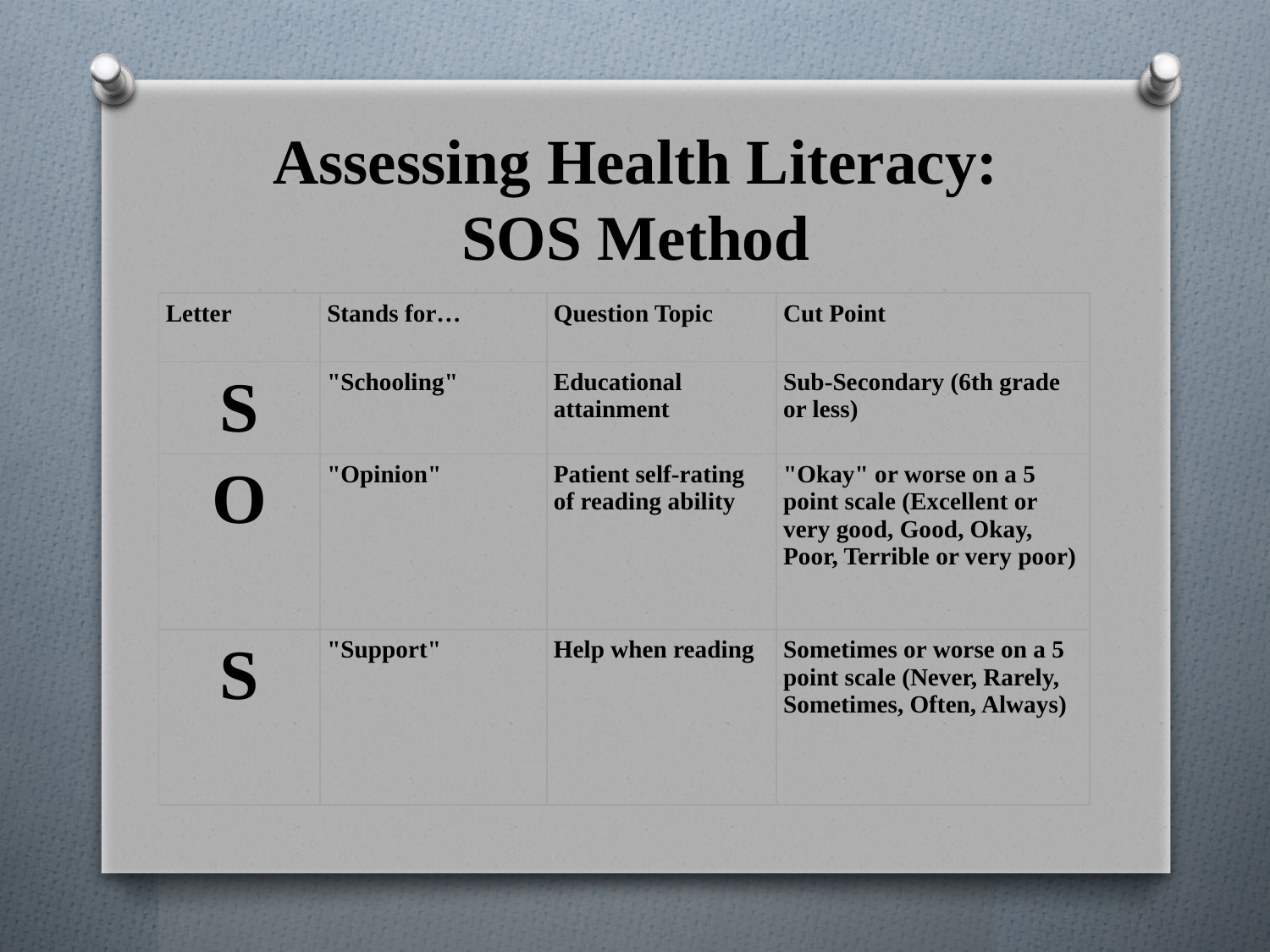

# Assessing Health Literacy: SOS Method
| Letter | Stands for… | Question Topic | Cut Point |
| --- | --- | --- | --- |
| S | "Schooling" | Educational attainment | Sub-Secondary (6th grade or less) |
| O | "Opinion" | Patient self-rating of reading ability | "Okay" or worse on a 5 point scale (Excellent or very good, Good, Okay, Poor, Terrible or very poor) |
| S | "Support" | Help when reading | Sometimes or worse on a 5 point scale (Never, Rarely, Sometimes, Often, Always) |